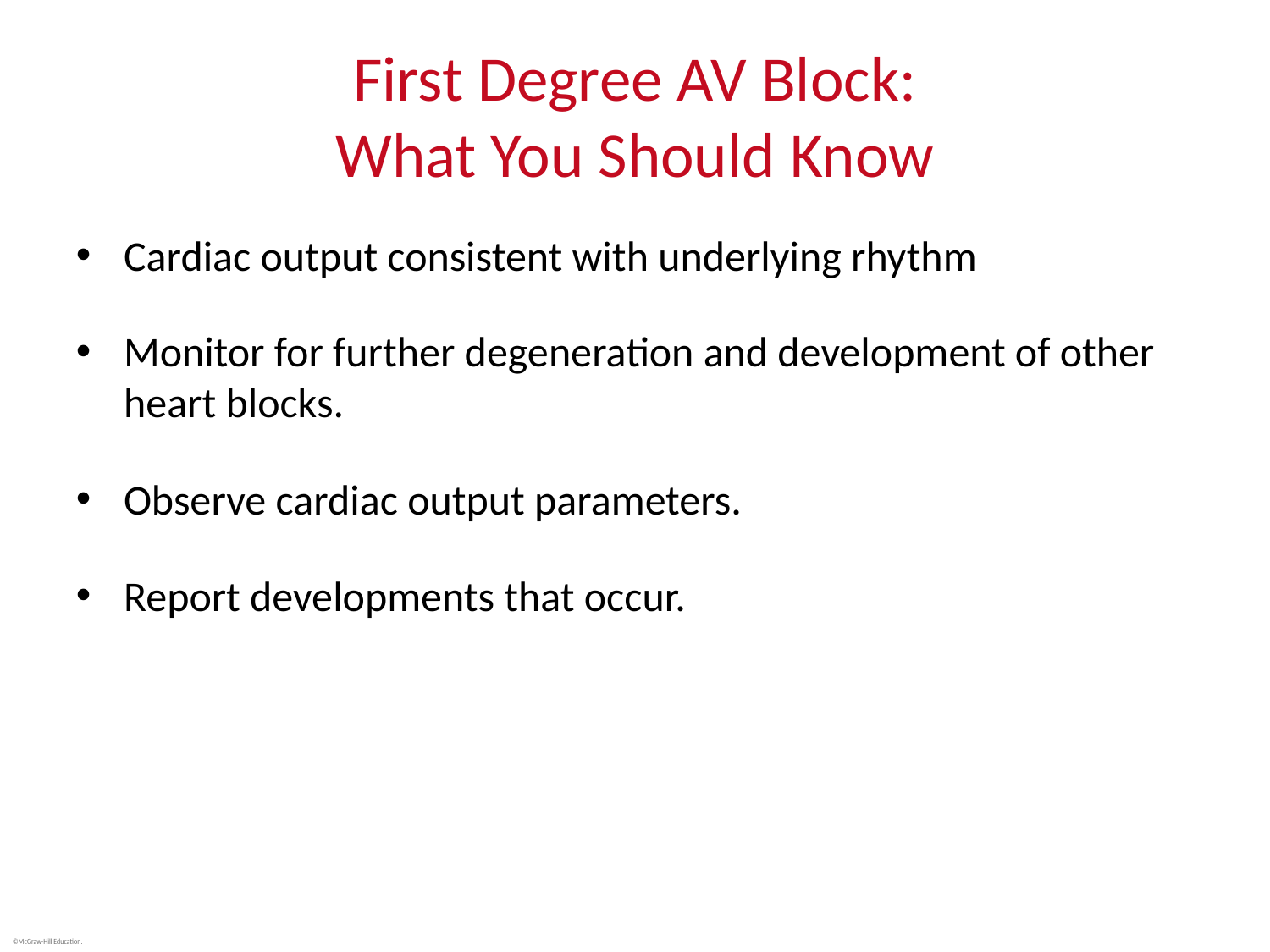

# First Degree AV Block: What You Should Know
Cardiac output consistent with underlying rhythm
Monitor for further degeneration and development of other heart blocks.
Observe cardiac output parameters.
Report developments that occur.